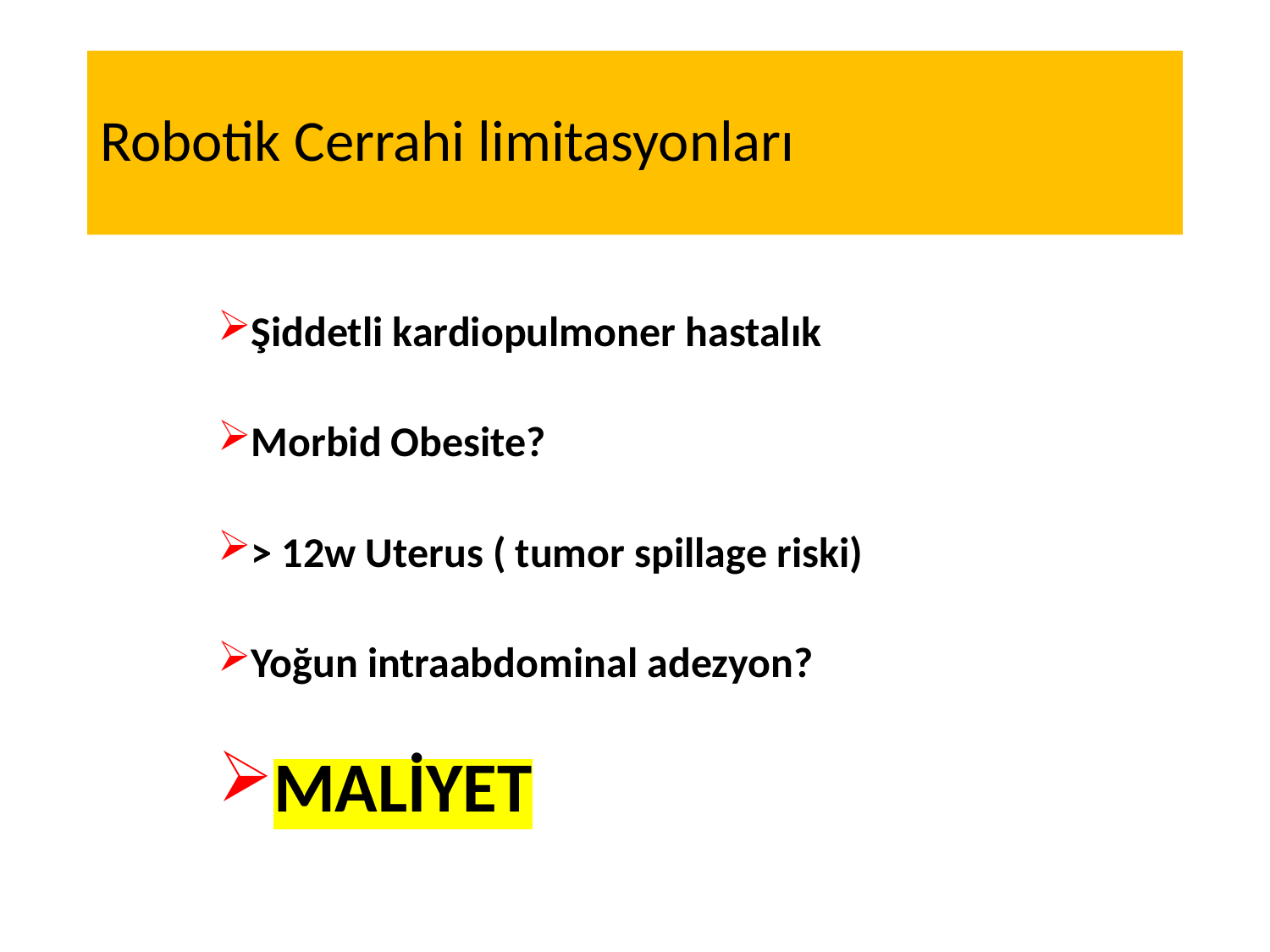

# Robotik Cerrahi limitasyonları

Şiddetli kardiopulmoner hastalık

Morbid Obesite?

> 12w Uterus ( tumor spillage riski)

Yoğun intraabdominal adezyon?

MALİYET